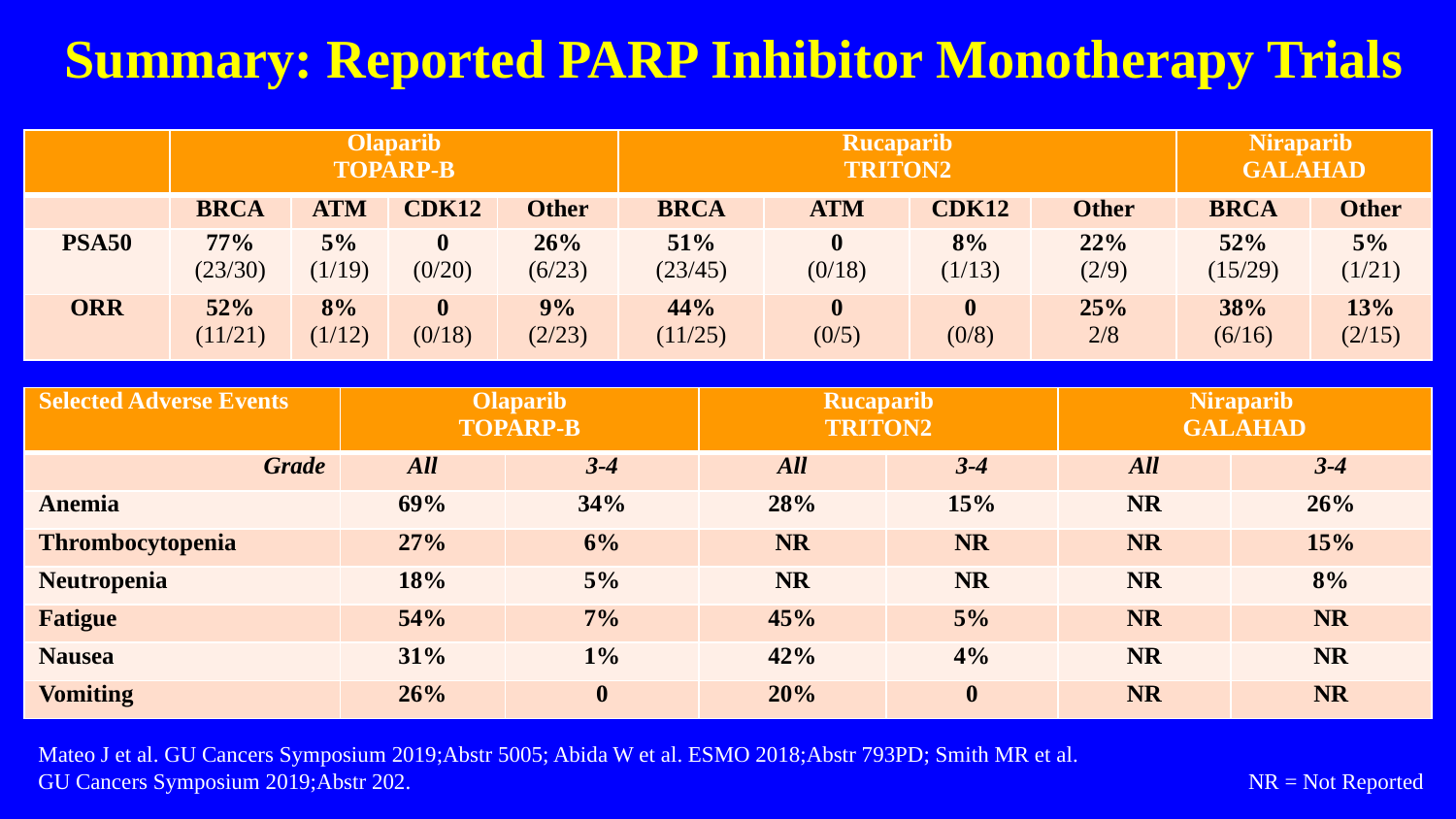

# Summary: Reported PARP Inhibitor Monotherapy Trials
|  | Olaparib TOPARP-B |  |  |  | Rucaparib TRITON2 |  |  |  | Niraparib GALAHAD |  |
| --- | --- | --- | --- | --- | --- | --- | --- | --- | --- | --- |
|  | BRCA | ATM | CDK12 | Other | BRCA | ATM | CDK12 | Other | BRCA | Other |
| PSA50 | 77% (23/30) | 5% (1/19) | 0 (0/20) | 26% (6/23) | 51% (23/45) | 0 (0/18) | 8% (1/13) | 22% (2/9) | 52% (15/29) | 5% (1/21) |
| ORR | 52% (11/21) | 8% (1/12) | 0 (0/18) | 9% (2/23) | 44% (11/25) | 0 (0/5) | 0 (0/8) | 25% 2/8 | 38% (6/16) | 13% (2/15) |
| Selected Adverse Events | Olaparib TOPARP-B |  | Rucaparib TRITON2 |  | Niraparib GALAHAD |  |
| --- | --- | --- | --- | --- | --- | --- |
| Grade | All | 3-4 | All | 3-4 | All | 3-4 |
| Anemia | 69% | 34% | 28% | 15% | NR | 26% |
| Thrombocytopenia | 27% | 6% | NR | NR | NR | 15% |
| Neutropenia | 18% | 5% | NR | NR | NR | 8% |
| Fatigue | 54% | 7% | 45% | 5% | NR | NR |
| Nausea | 31% | 1% | 42% | 4% | NR | NR |
| Vomiting | 26% | 0 | 20% | 0 | NR | NR |
Mateo J et al. GU Cancers Symposium 2019;Abstr 5005; Abida W et al. ESMO 2018;Abstr 793PD; Smith MR et al. GU Cancers Symposium 2019;Abstr 202.
NR = Not Reported